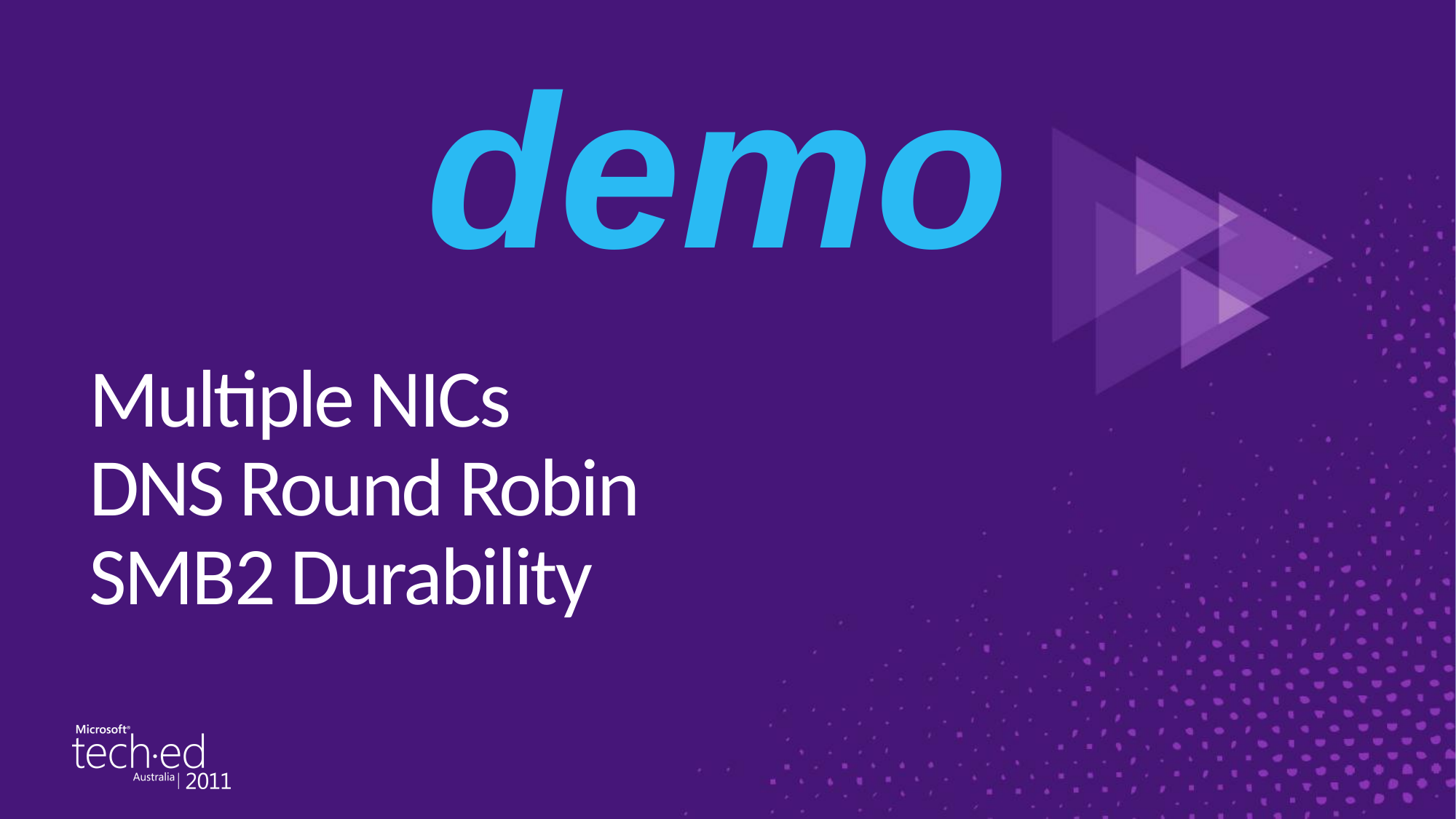

demo
# Multiple NICs DNS Round Robin SMB2 Durability